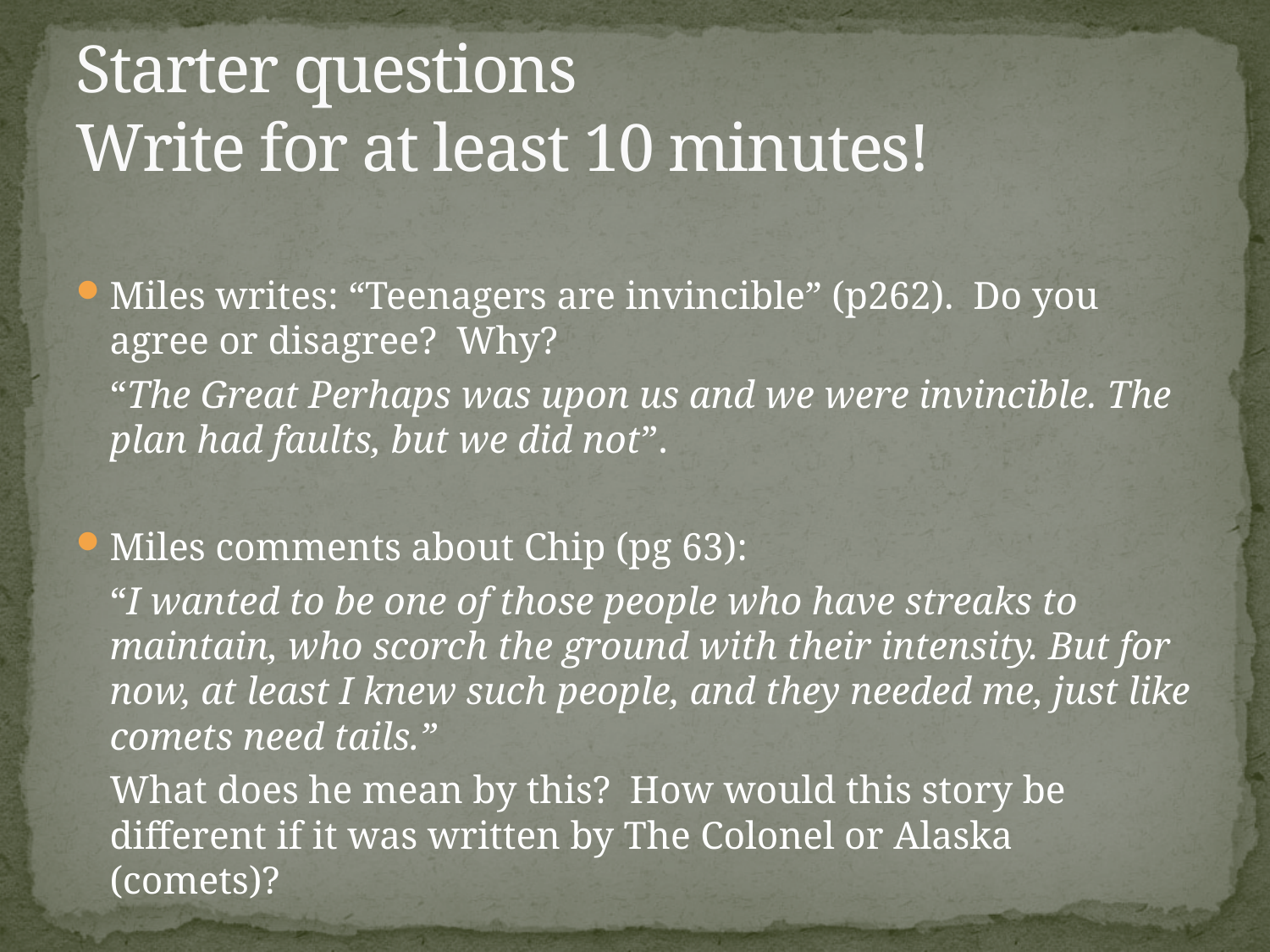

# Starter questions Write for at least 10 minutes!

Miles writes: “Teenagers are invincible” (p262).  Do you agree or disagree?  Why?
	“The Great Perhaps was upon us and we were invincible. The plan had faults, but we did not”.

Miles comments about Chip (pg 63):
	“I wanted to be one of those people who have streaks to maintain, who scorch the ground with their intensity. But for now, at least I knew such people, and they needed me, just like comets need tails.”
	What does he mean by this?  How would this story be different if it was written by The Colonel or Alaska (comets)?